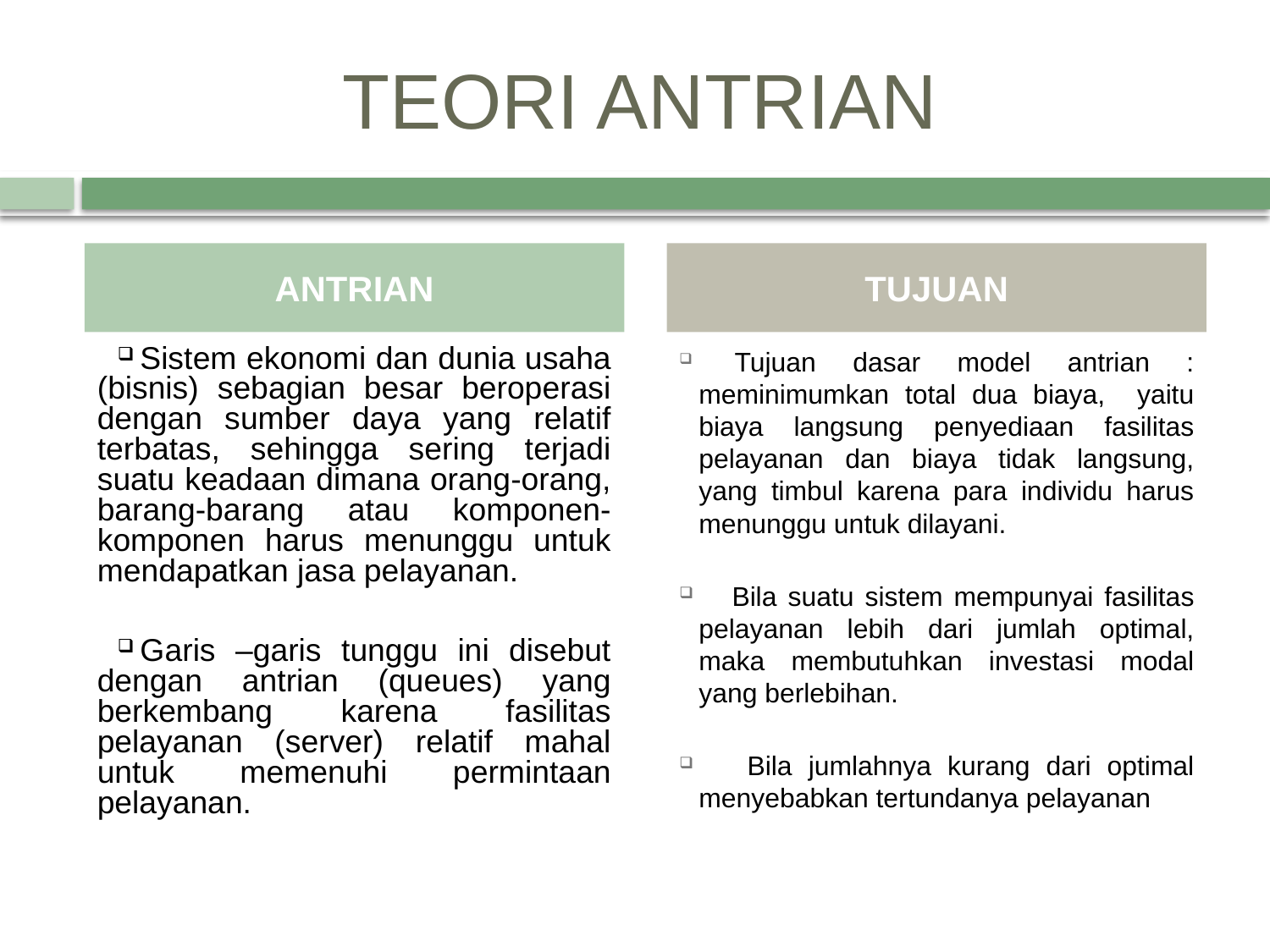

# TEORI ANTRIAN
ANTRIAN
TUJUAN
Sistem ekonomi dan dunia usaha (bisnis) sebagian besar beroperasi dengan sumber daya yang relatif terbatas, sehingga sering terjadi suatu keadaan dimana orang-orang, barang-barang atau komponen-komponen harus menunggu untuk mendapatkan jasa pelayanan.

Garis –garis tunggu ini disebut dengan antrian (queues) yang berkembang karena fasilitas pelayanan (server) relatif mahal untuk memenuhi permintaan pelayanan.

 Tujuan dasar model antrian : meminimumkan total dua biaya,  yaitu biaya langsung penyediaan fasilitas pelayanan dan biaya tidak langsung, yang timbul karena para individu harus menunggu untuk dilayani.

   Bila suatu sistem mempunyai fasilitas pelayanan lebih dari jumlah optimal, maka membutuhkan investasi modal yang berlebihan.

   Bila jumlahnya kurang dari optimal menyebabkan tertundanya pelayanan